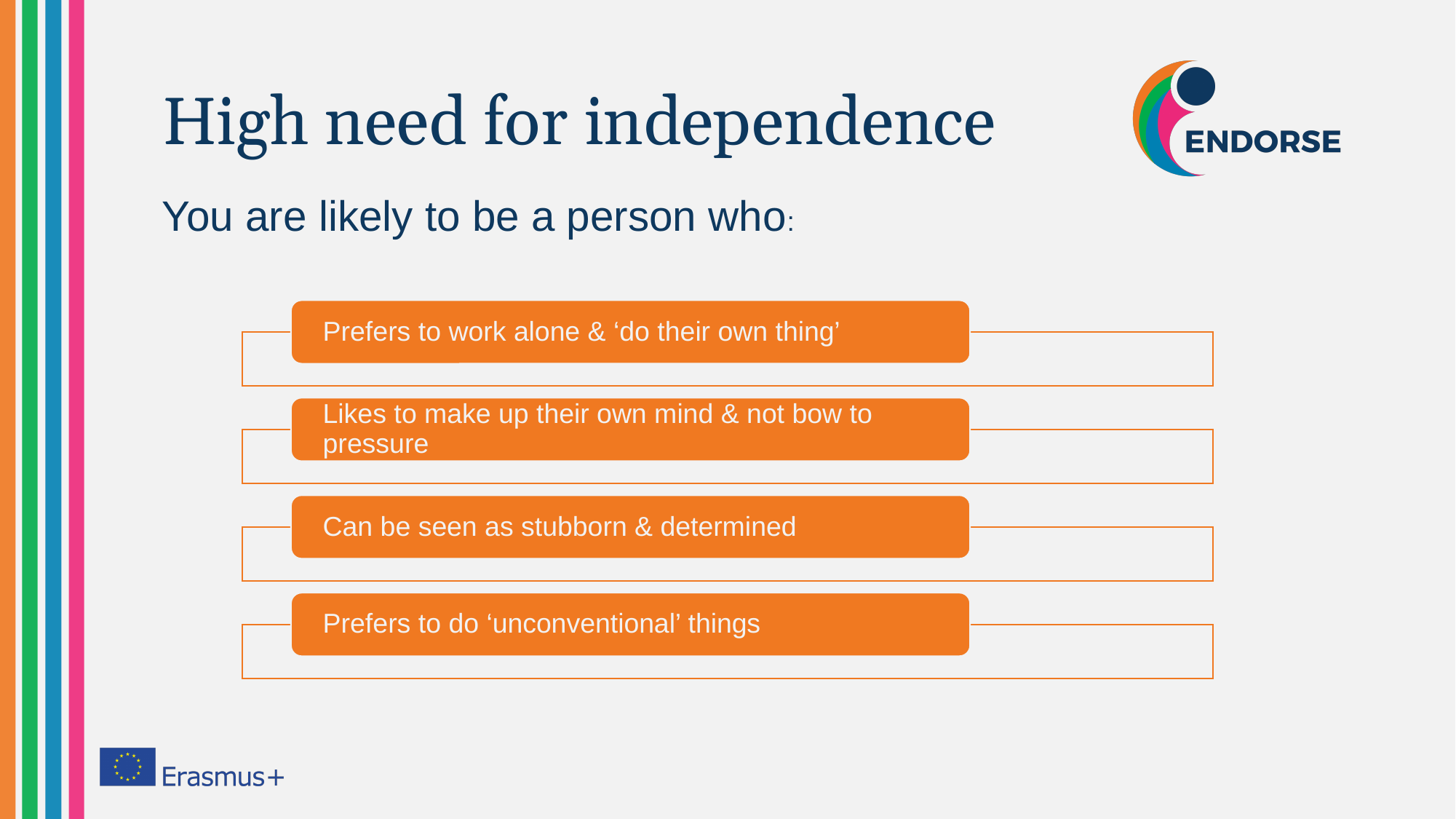

# High need for independence
You are likely to be a person who:
Prefers to work alone & ‘do their own thing’
Likes to make up their own mind & not bow to pressure
Can be seen as stubborn & determined
Prefers to do ‘unconventional’ things